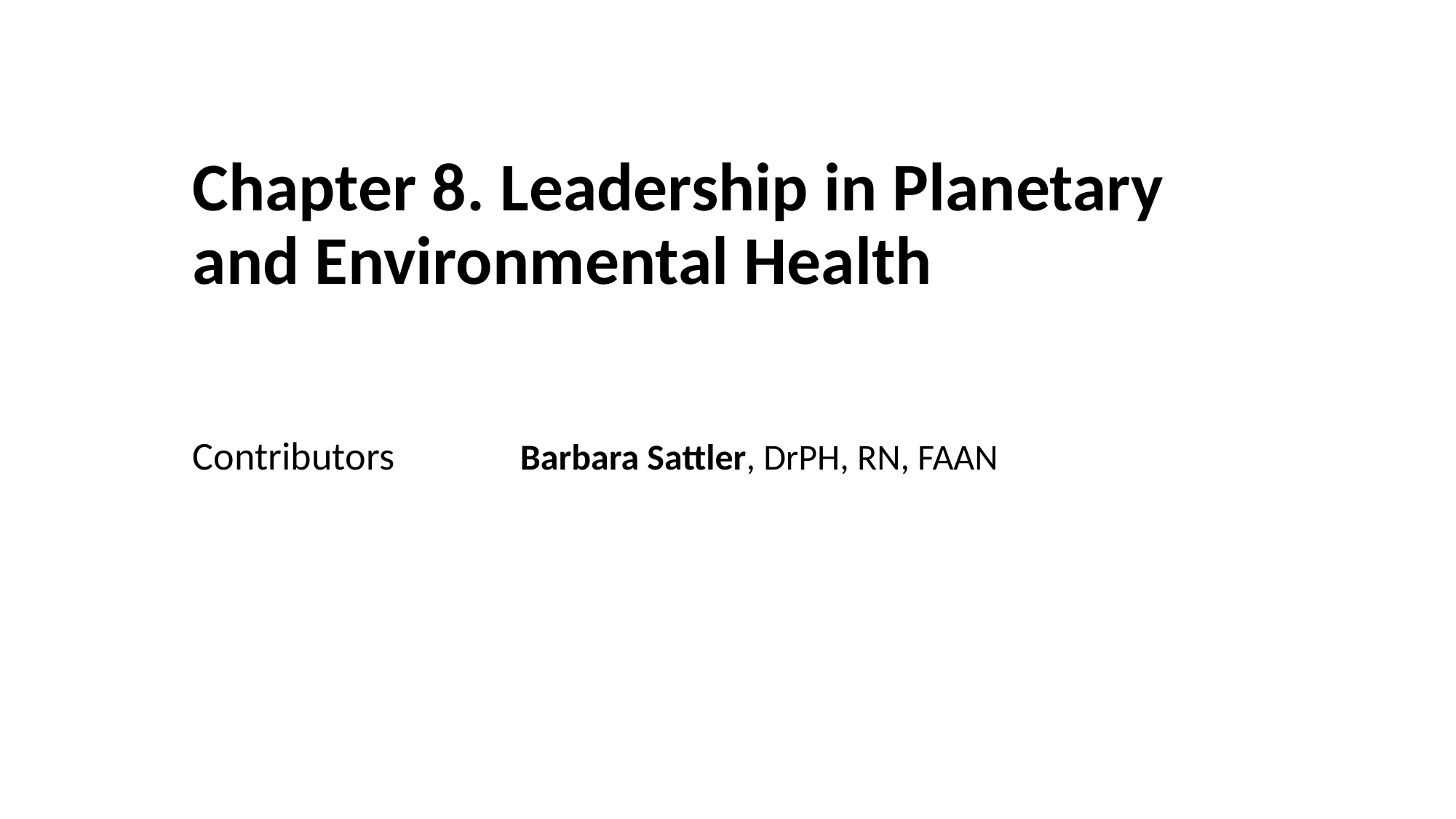

# Chapter 8. Leadership in Planetary and Environmental Health
Contributors		Barbara Sattler, DrPH, RN, FAAN